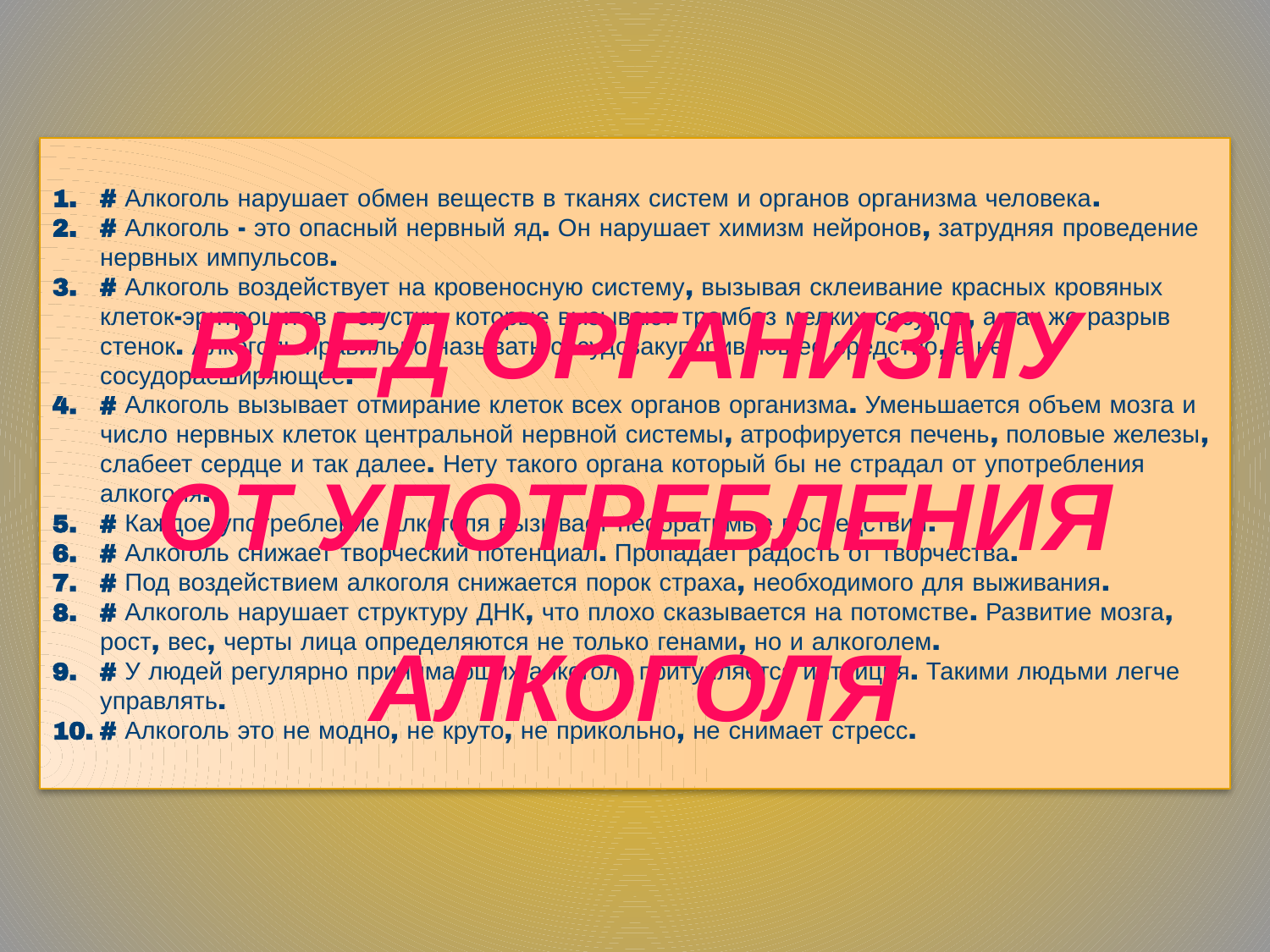

# Алкоголь нарушает обмен веществ в тканях систем и органов организма человека.
# Алкоголь - это опасный нервный яд. Он нарушает химизм нейронов, затрудняя проведение нервных импульсов.
# Алкоголь воздействует на кровеносную систему, вызывая склеивание красных кровяных клеток-эритроцитов в сгустки, которые вызывают тромбоз мелких сосудов, а так же разрыв стенок. Алкоголь правильно называть сосудозакупоривающее средство, а не сосудорасширяющее.
# Алкоголь вызывает отмирание клеток всех органов организма. Уменьшается объем мозга и число нервных клеток центральной нервной системы, атрофируется печень, половые железы, слабеет сердце и так далее. Нету такого органа который бы не страдал от употребления алкоголя.
# Каждое употребление алкоголя вызывает необратимые последствия.
# Алкоголь снижает творческий потенциал. Пропадает радость от творчества.
# Под воздействием алкоголя снижается порок страха, необходимого для выживания.
# Алкоголь нарушает структуру ДНК, что плохо сказывается на потомстве. Развитие мозга, рост, вес, черты лица определяются не только генами, но и алкоголем.
# У людей регулярно принимающих алкоголь притупляется интуиция. Такими людьми легче управлять.
# Алкоголь это не модно, не круто, не прикольно, не снимает стресс.

ВРЕД ОРГАНИЗМУ ОТ УПОТРЕБЛЕНИЯ АЛКОГОЛЯ